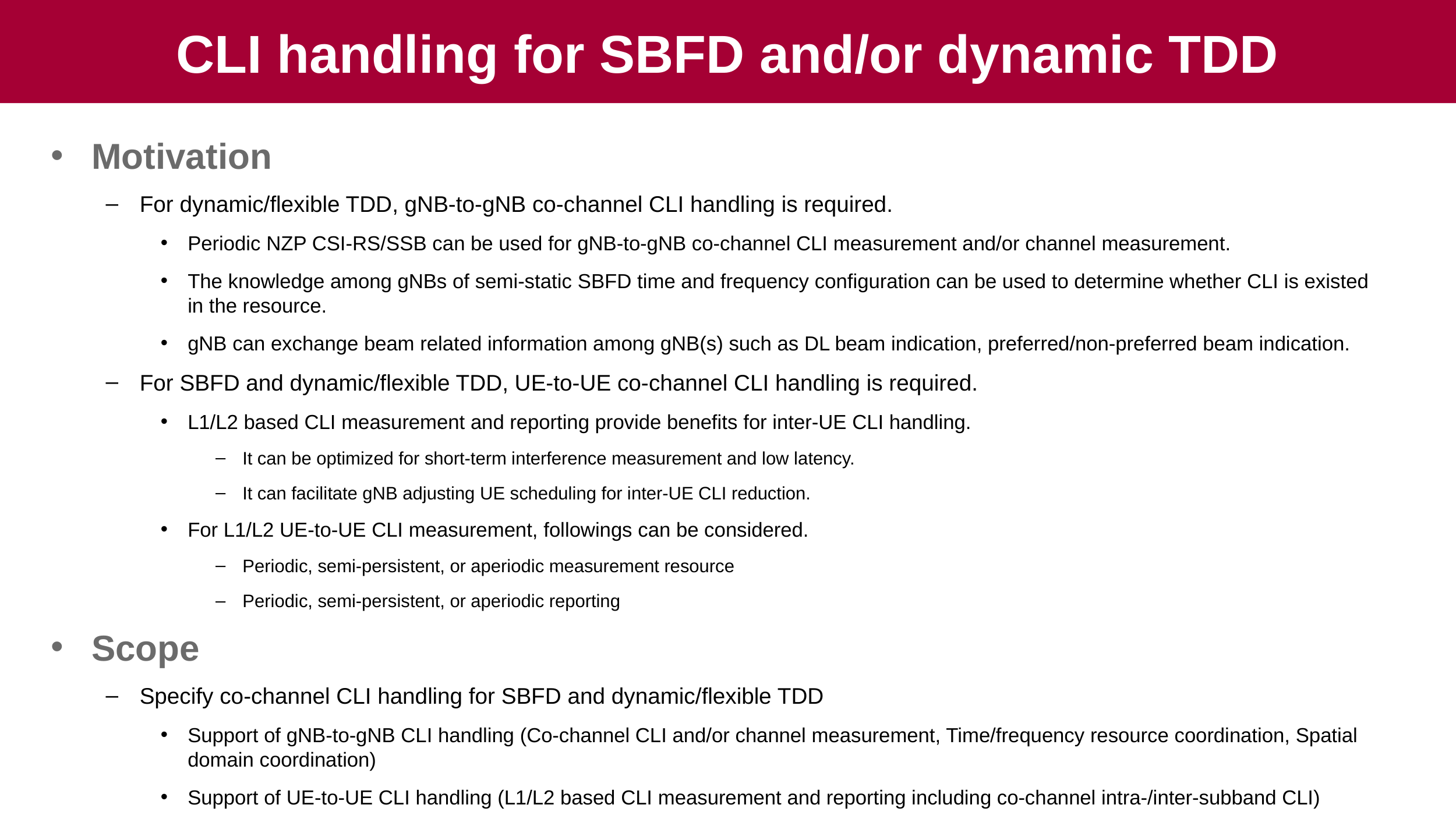

# CLI handling for SBFD and/or dynamic TDD
Motivation
For dynamic/flexible TDD, gNB-to-gNB co-channel CLI handling is required.
Periodic NZP CSI-RS/SSB can be used for gNB-to-gNB co-channel CLI measurement and/or channel measurement.
The knowledge among gNBs of semi-static SBFD time and frequency configuration can be used to determine whether CLI is existed in the resource.
gNB can exchange beam related information among gNB(s) such as DL beam indication, preferred/non-preferred beam indication.
For SBFD and dynamic/flexible TDD, UE-to-UE co-channel CLI handling is required.
L1/L2 based CLI measurement and reporting provide benefits for inter-UE CLI handling.
It can be optimized for short-term interference measurement and low latency.
It can facilitate gNB adjusting UE scheduling for inter-UE CLI reduction.
For L1/L2 UE-to-UE CLI measurement, followings can be considered.
Periodic, semi-persistent, or aperiodic measurement resource
Periodic, semi-persistent, or aperiodic reporting
Scope
Specify co-channel CLI handling for SBFD and dynamic/flexible TDD
Support of gNB-to-gNB CLI handling (Co-channel CLI and/or channel measurement, Time/frequency resource coordination, Spatial domain coordination)
Support of UE-to-UE CLI handling (L1/L2 based CLI measurement and reporting including co-channel intra-/inter-subband CLI)